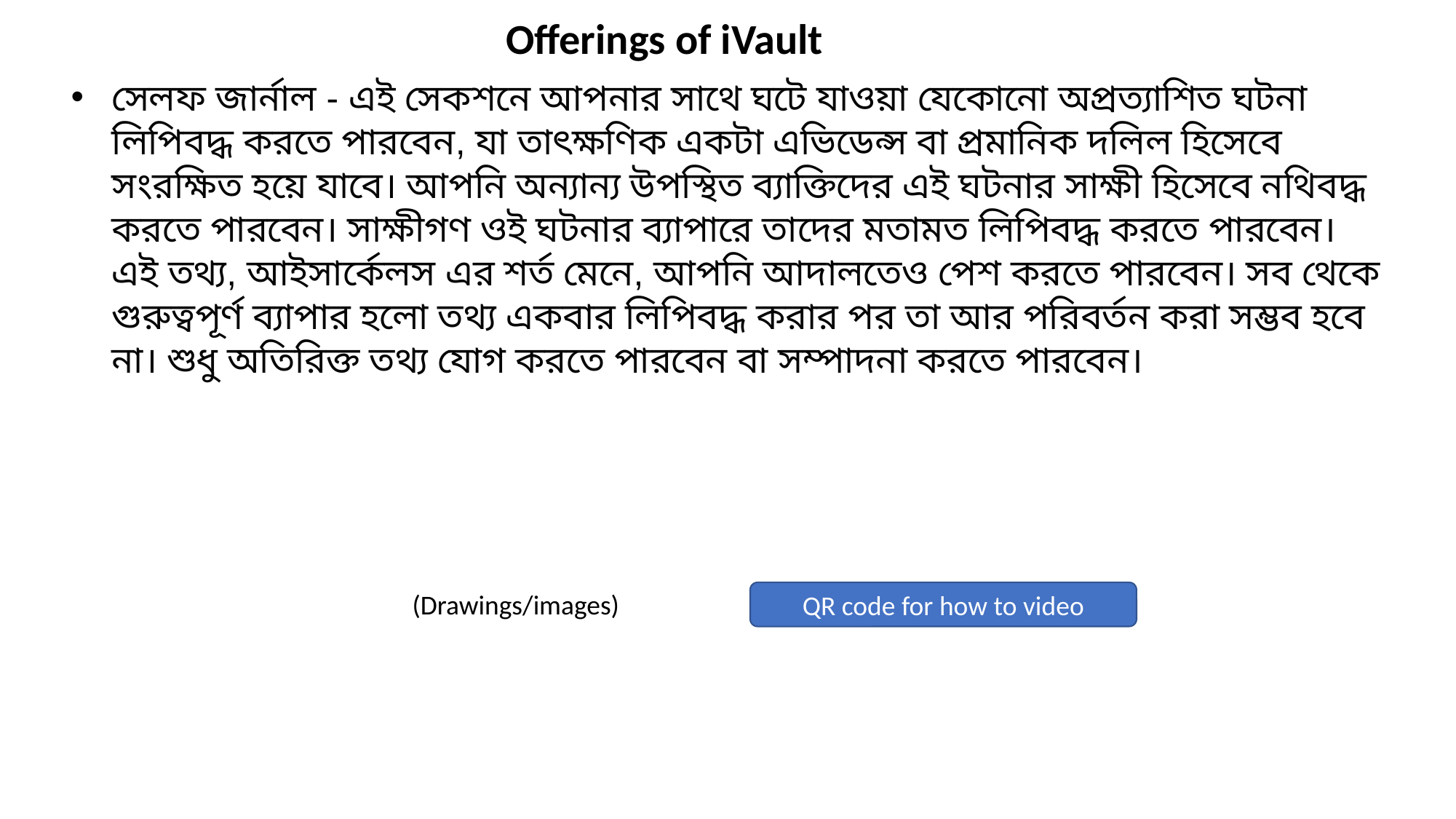

Offerings of iVault
সেলফ জার্নাল - এই সেকশনে আপনার সাথে ঘটে যাওয়া যেকোনো অপ্রত্যাশিত ঘটনা লিপিবদ্ধ করতে পারবেন, যা তাৎক্ষণিক একটা এভিডেন্স বা প্রমানিক দলিল হিসেবে সংরক্ষিত হয়ে যাবে। আপনি অন্যান্য উপস্থিত ব্যাক্তিদের এই ঘটনার সাক্ষী হিসেবে নথিবদ্ধ করতে পারবেন। সাক্ষীগণ ওই ঘটনার ব্যাপারে তাদের মতামত লিপিবদ্ধ করতে পারবেন। এই তথ্য, আইসার্কেলস এর শর্ত মেনে, আপনি আদালতেও পেশ করতে পারবেন। সব থেকে গুরুত্বপূর্ণ ব্যাপার হলো তথ্য একবার লিপিবদ্ধ করার পর তা আর পরিবর্তন করা সম্ভব হবে না। শুধু অতিরিক্ত তথ্য যোগ করতে পারবেন বা সম্পাদনা করতে পারবেন।
(Drawings/images)
QR code for how to video